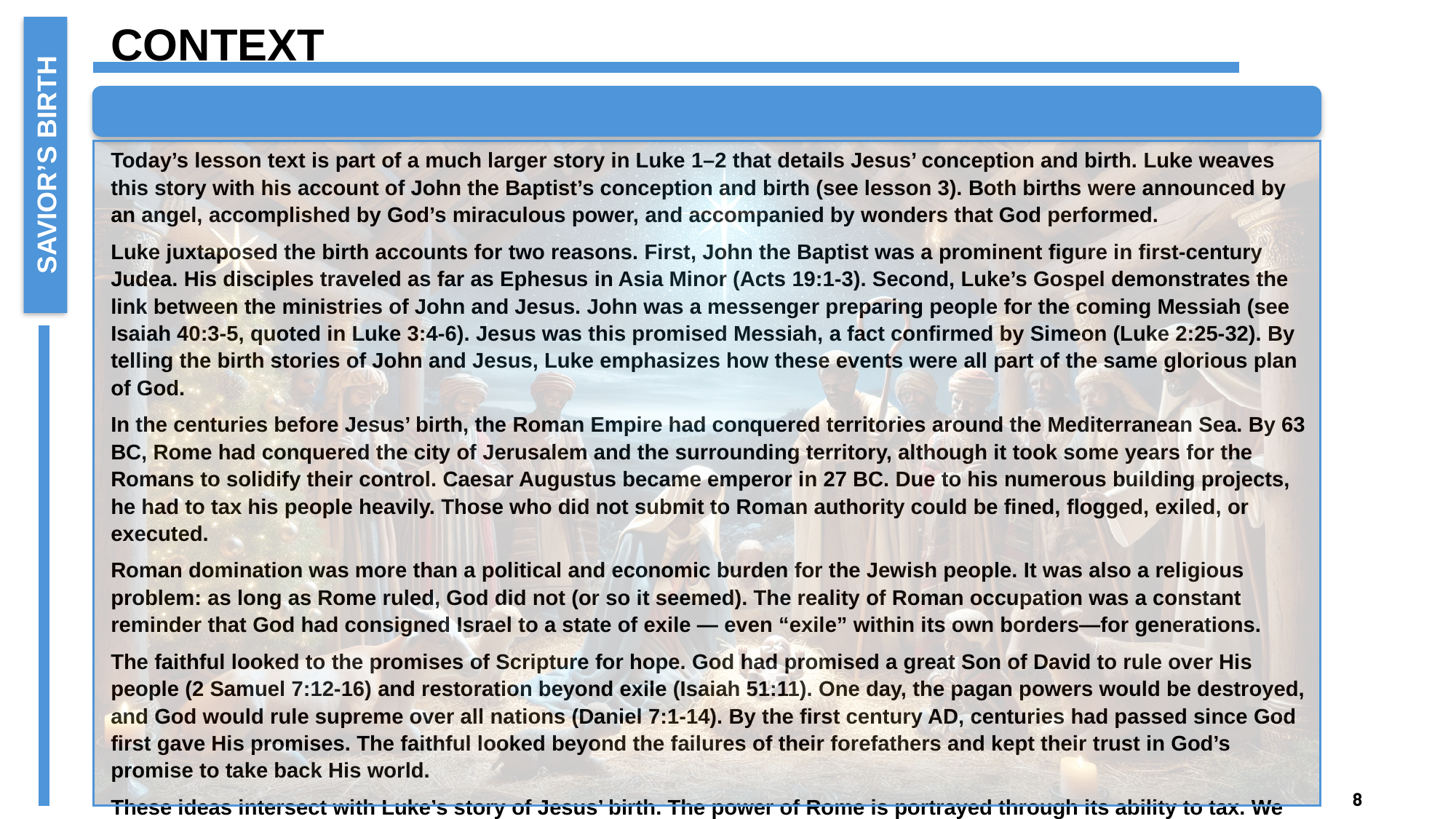

Context

Today’s lesson text is part of a much larger story in Luke 1–2 that details Jesus’ conception and birth. Luke weaves this story with his account of John the Baptist’s conception and birth (see lesson 3). Both births were announced by an angel, accomplished by God’s miraculous power, and accompanied by wonders that God performed.

Luke juxtaposed the birth accounts for two reasons. First, John the Baptist was a prominent figure in first-century Judea. His disciples traveled as far as Ephesus in Asia Minor (Acts 19:1-3). Second, Luke’s Gospel demonstrates the link between the ministries of John and Jesus. John was a messenger preparing people for the coming Messiah (see Isaiah 40:3-5, quoted in Luke 3:4-6). Jesus was this promised Messiah, a fact confirmed by Simeon (Luke 2:25-32). By telling the birth stories of John and Jesus, Luke emphasizes how these events were all part of the same glorious plan of God.

In the centuries before Jesus’ birth, the Roman Empire had conquered territories around the Mediterranean Sea. By 63 BC, Rome had conquered the city of Jerusalem and the surrounding territory, although it took some years for the Romans to solidify their control. Caesar Augustus became emperor in 27 BC. Due to his numerous building projects, he had to tax his people heavily. Those who did not submit to Roman authority could be fined, flogged, exiled, or executed.

Roman domination was more than a political and economic burden for the Jewish people. It was also a religious problem: as long as Rome ruled, God did not (or so it seemed). The reality of Roman occupation was a constant reminder that God had consigned Israel to a state of exile — even “exile” within its own borders—for generations.

The faithful looked to the promises of Scripture for hope. God had promised a great Son of David to rule over His people (2 Samuel 7:12-16) and restoration beyond exile (Isaiah 51:11). One day, the pagan powers would be destroyed, and God would rule supreme over all nations (Daniel 7:1-14). By the first century AD, centuries had passed since God first gave His promises. The faithful looked beyond the failures of their forefathers and kept their trust in God’s promise to take back His world.

These ideas intersect with Luke’s story of Jesus’ birth. The power of Rome is portrayed through its ability to tax. We glimpse the oppression of Israel in the poverty of Jesus’ family. The promise of God is evident as we hear again of David, whose promised Son is to rule over all.

Savior’s Birth
8